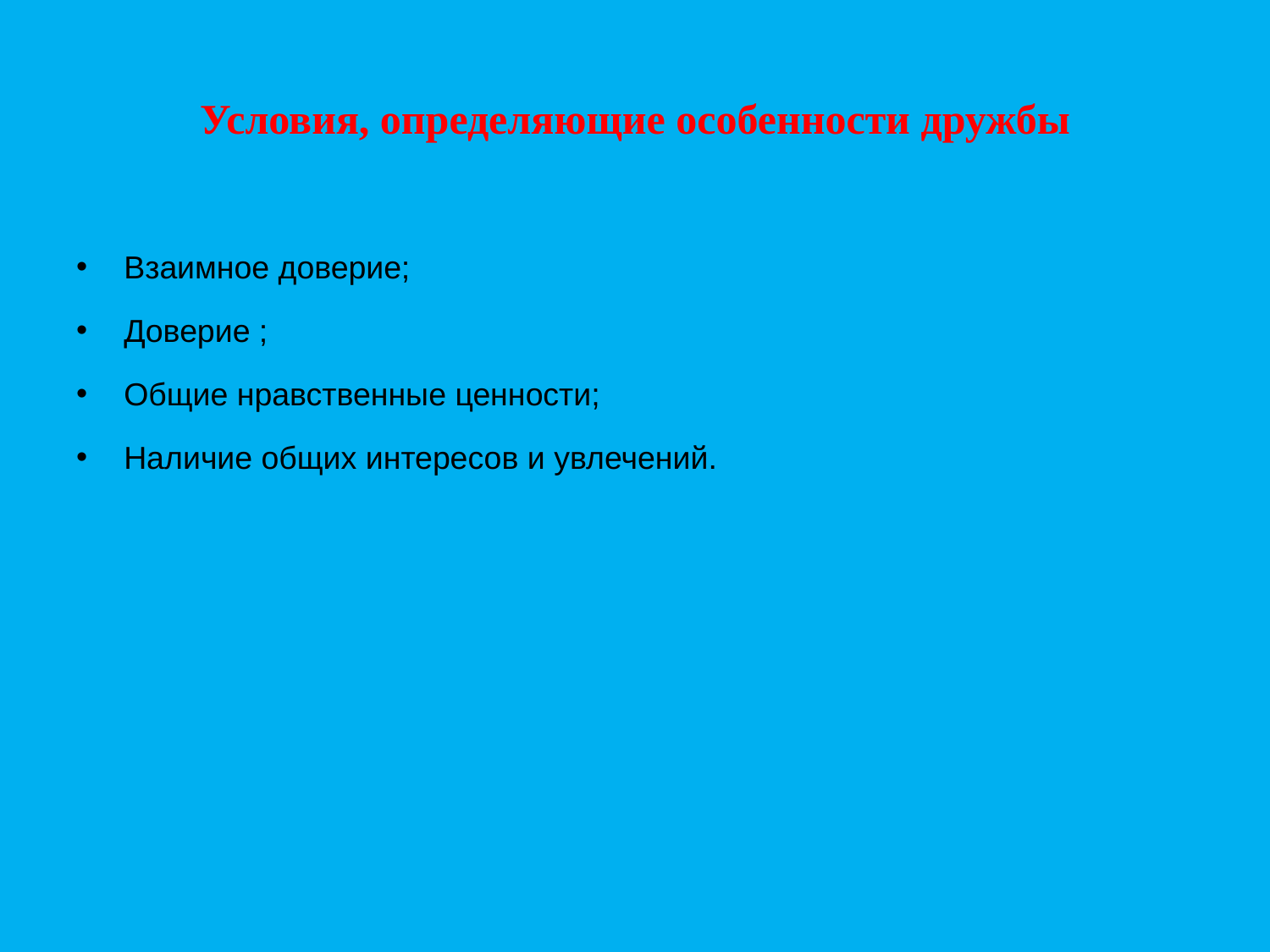

# Условия, определяющие особенности дружбы
Взаимное доверие;
Доверие ;
Общие нравственные ценности;
Наличие общих интересов и увлечений.